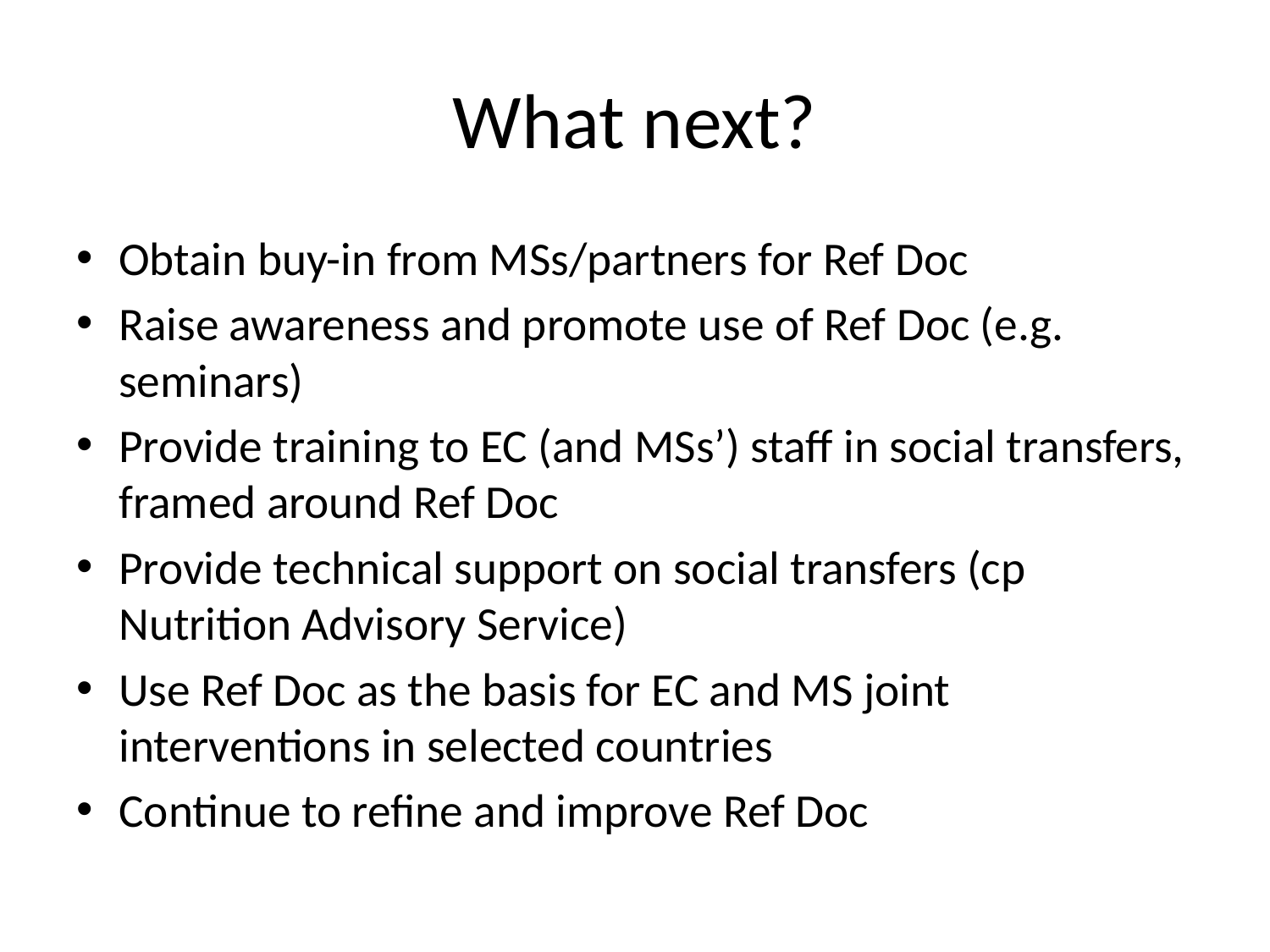

# What next?
Obtain buy-in from MSs/partners for Ref Doc
Raise awareness and promote use of Ref Doc (e.g. seminars)
Provide training to EC (and MSs’) staff in social transfers, framed around Ref Doc
Provide technical support on social transfers (cp Nutrition Advisory Service)
Use Ref Doc as the basis for EC and MS joint interventions in selected countries
Continue to refine and improve Ref Doc